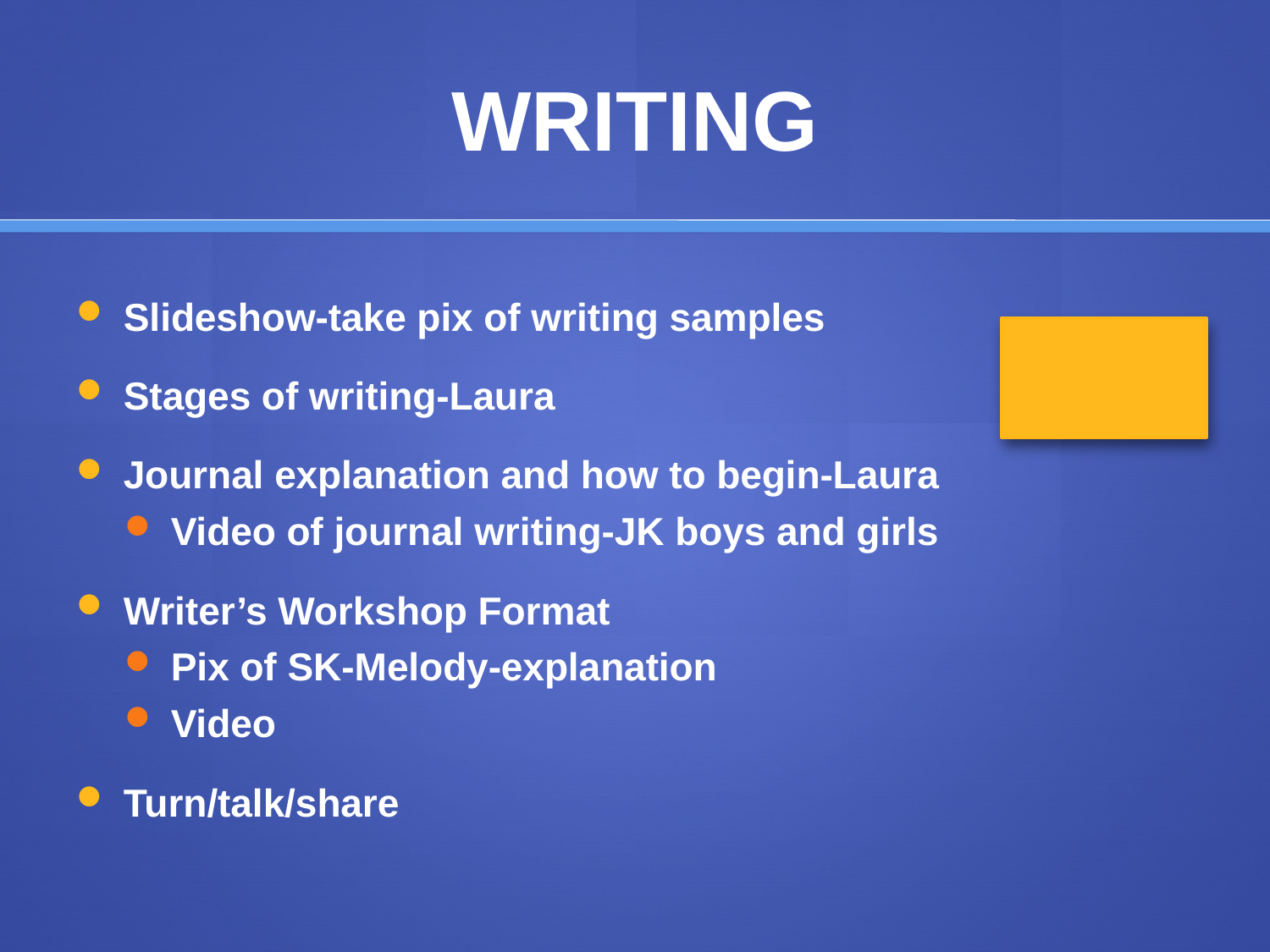

# WRITING
Slideshow-take pix of writing samples
Stages of writing-Laura
Journal explanation and how to begin-Laura
Video of journal writing-JK boys and girls
Writer’s Workshop Format
Pix of SK-Melody-explanation
Video
Turn/talk/share